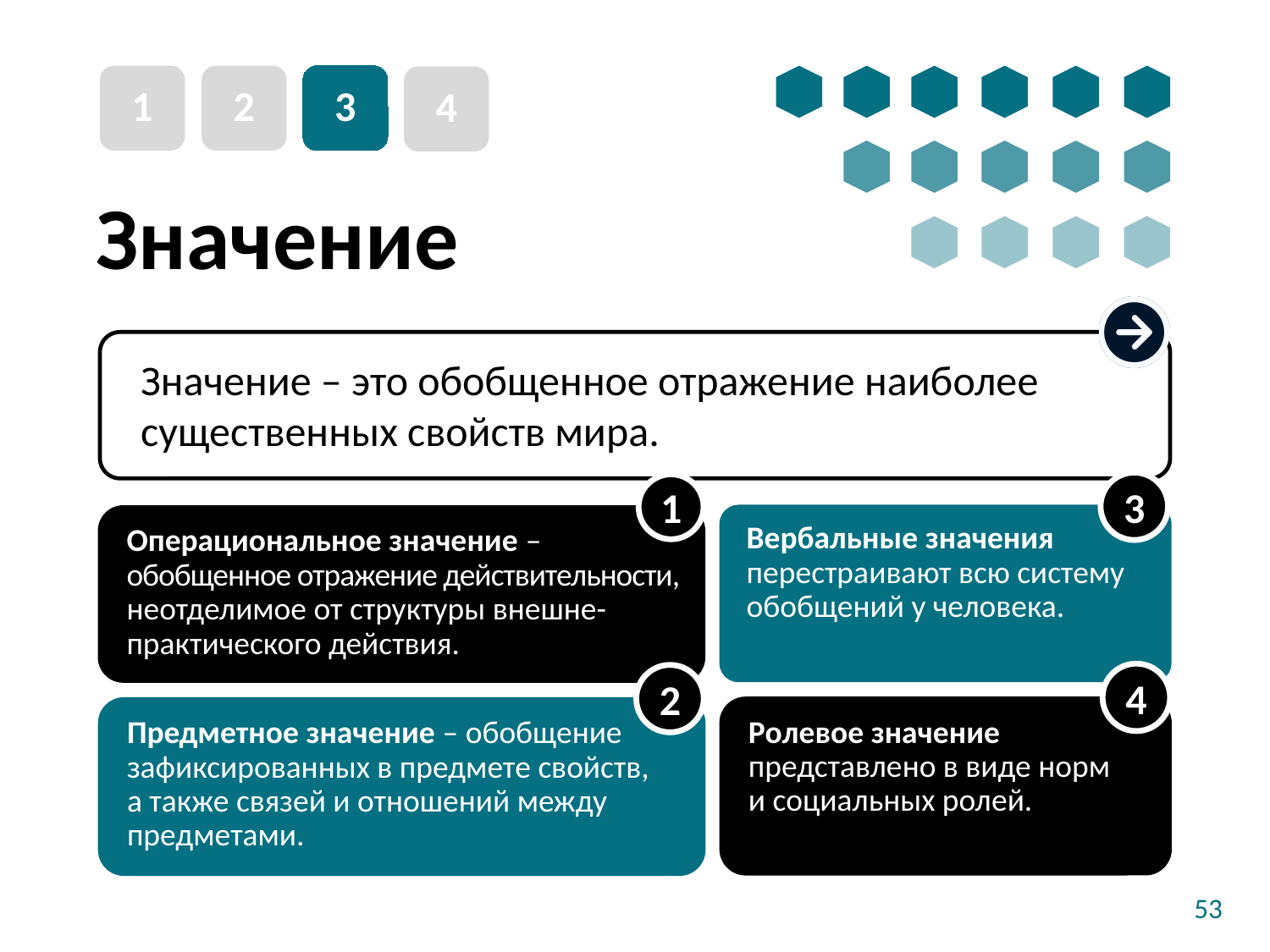

1
2
3

4
# Значение

Значение – это обобщенное отражение наиболее существенных свойств мира.
3
1
Вербальные значения перестраивают всю систему обобщений у человека.
Операциональное значение – обобщенное отражение действительности, неотделимое от структуры внешне-практического действия.
4
2
Ролевое значение
представлено в виде норм
и социальных ролей.
Предметное значение – обобщение зафиксированных в предмете свойств,
а также связей и отношений между предметами.
53
53